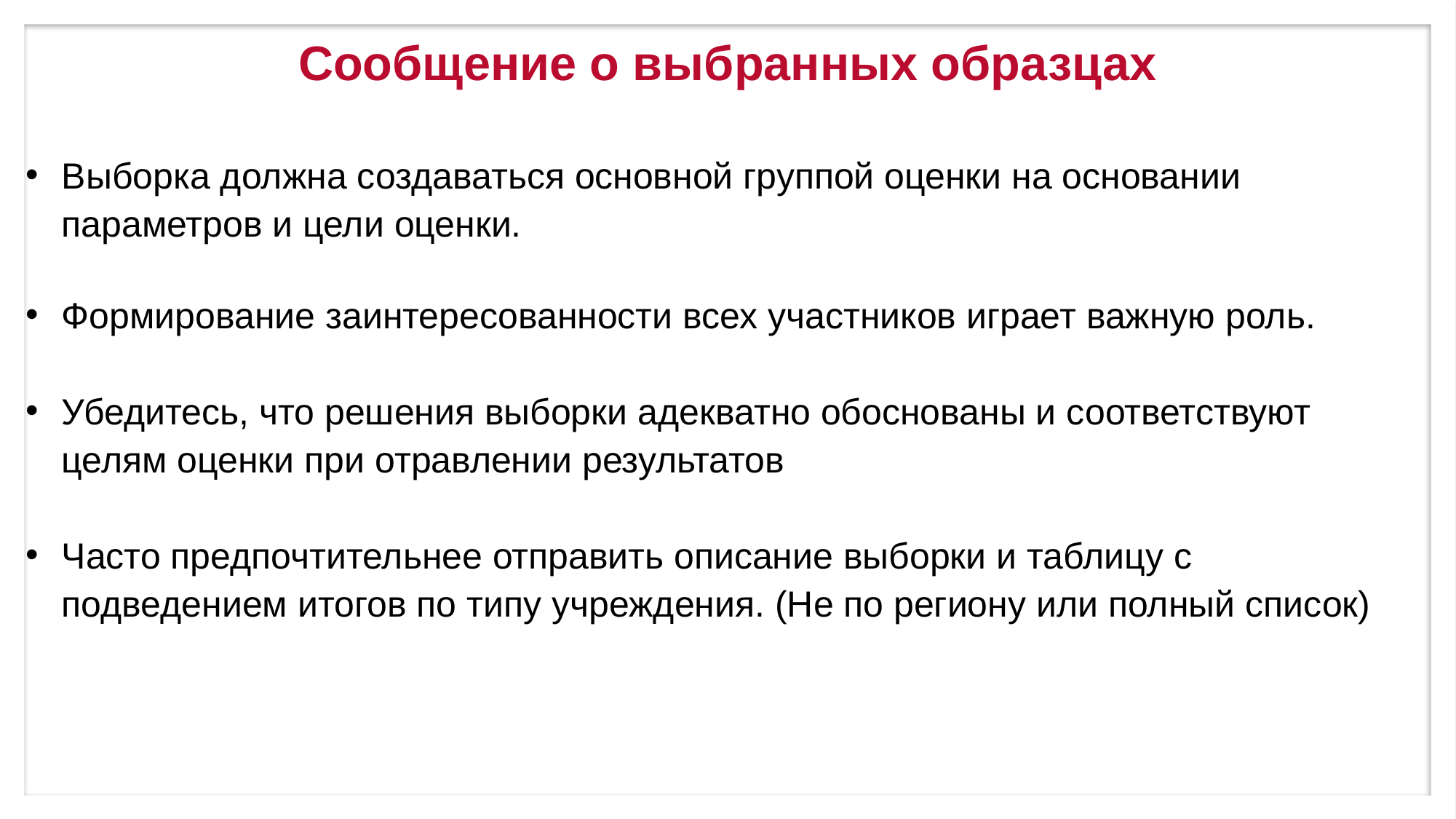

# Сообщение о выбранных образцах
Выборка должна создаваться основной группой оценки на основании параметров и цели оценки.
Формирование заинтересованности всех участников играет важную роль.
Убедитесь, что решения выборки адекватно обоснованы и соответствуют целям оценки при отравлении результатов
Часто предпочтительнее отправить описание выборки и таблицу с подведением итогов по типу учреждения. (Не по региону или полный список)